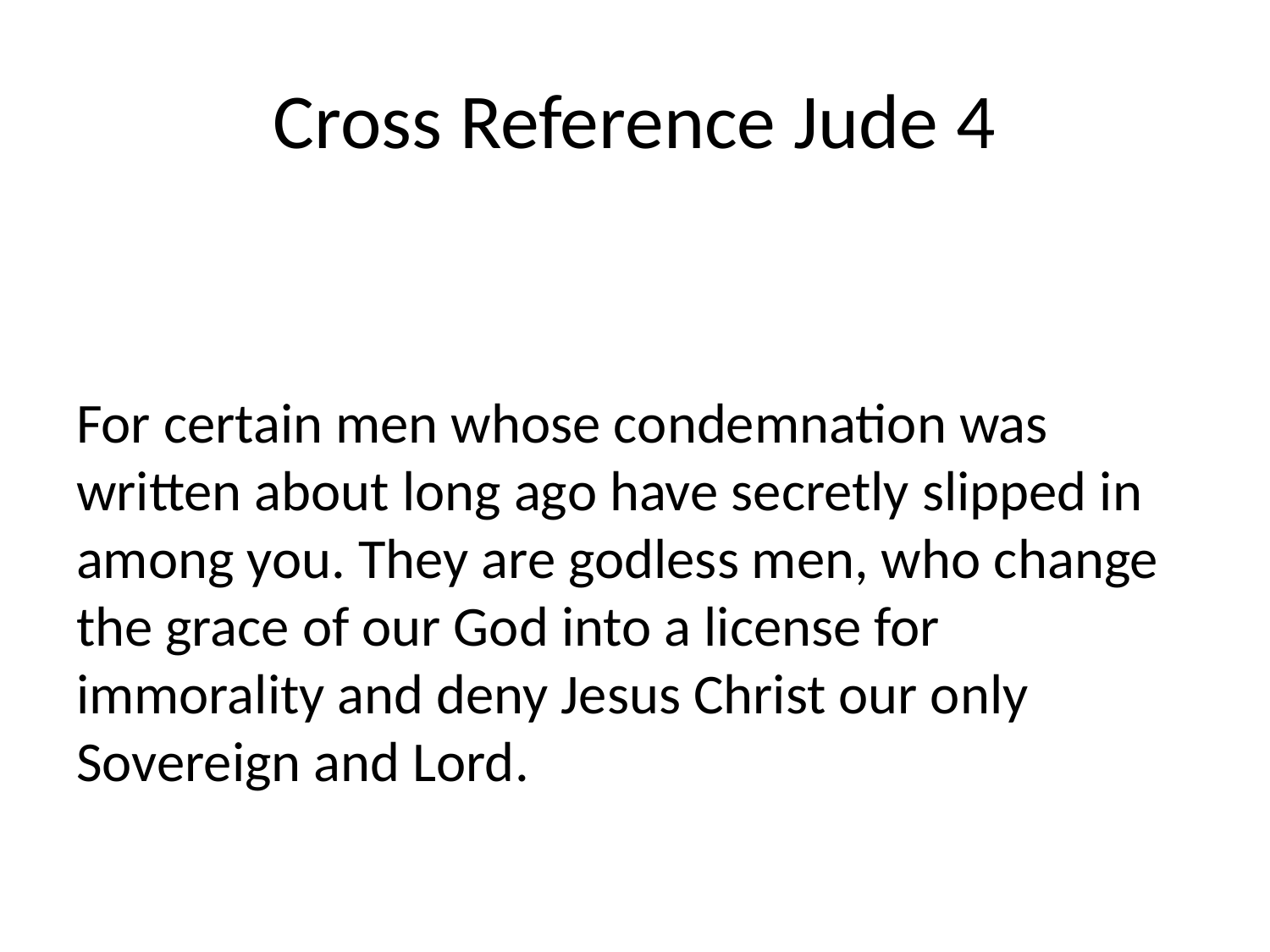

# Cross Reference Jude 4

For certain men whose condemnation was written about long ago have secretly slipped in among you. They are godless men, who change the grace of our God into a license for immorality and deny Jesus Christ our only Sovereign and Lord.